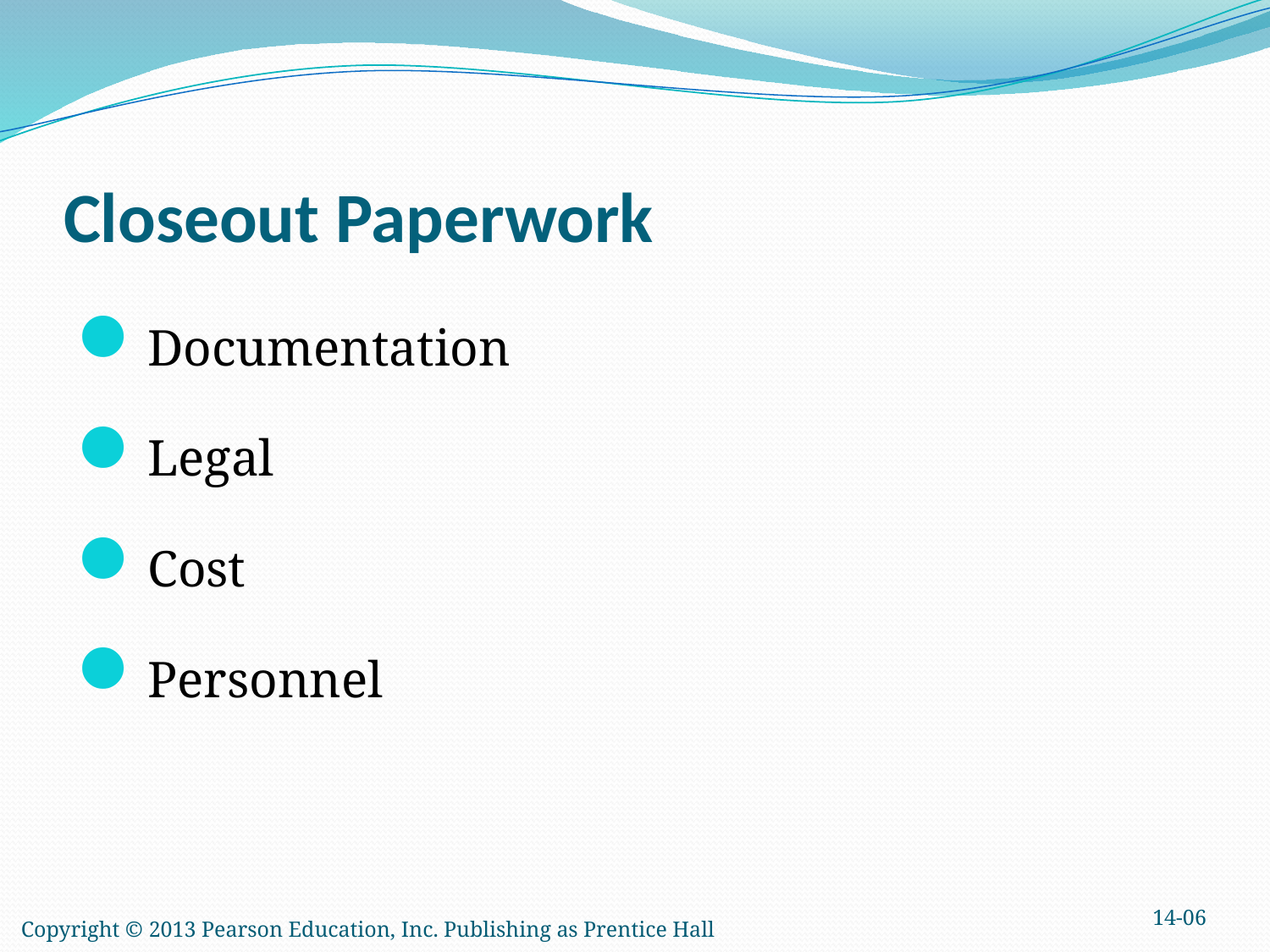

# Closeout Paperwork
Documentation
Legal
Cost
Personnel
14-06